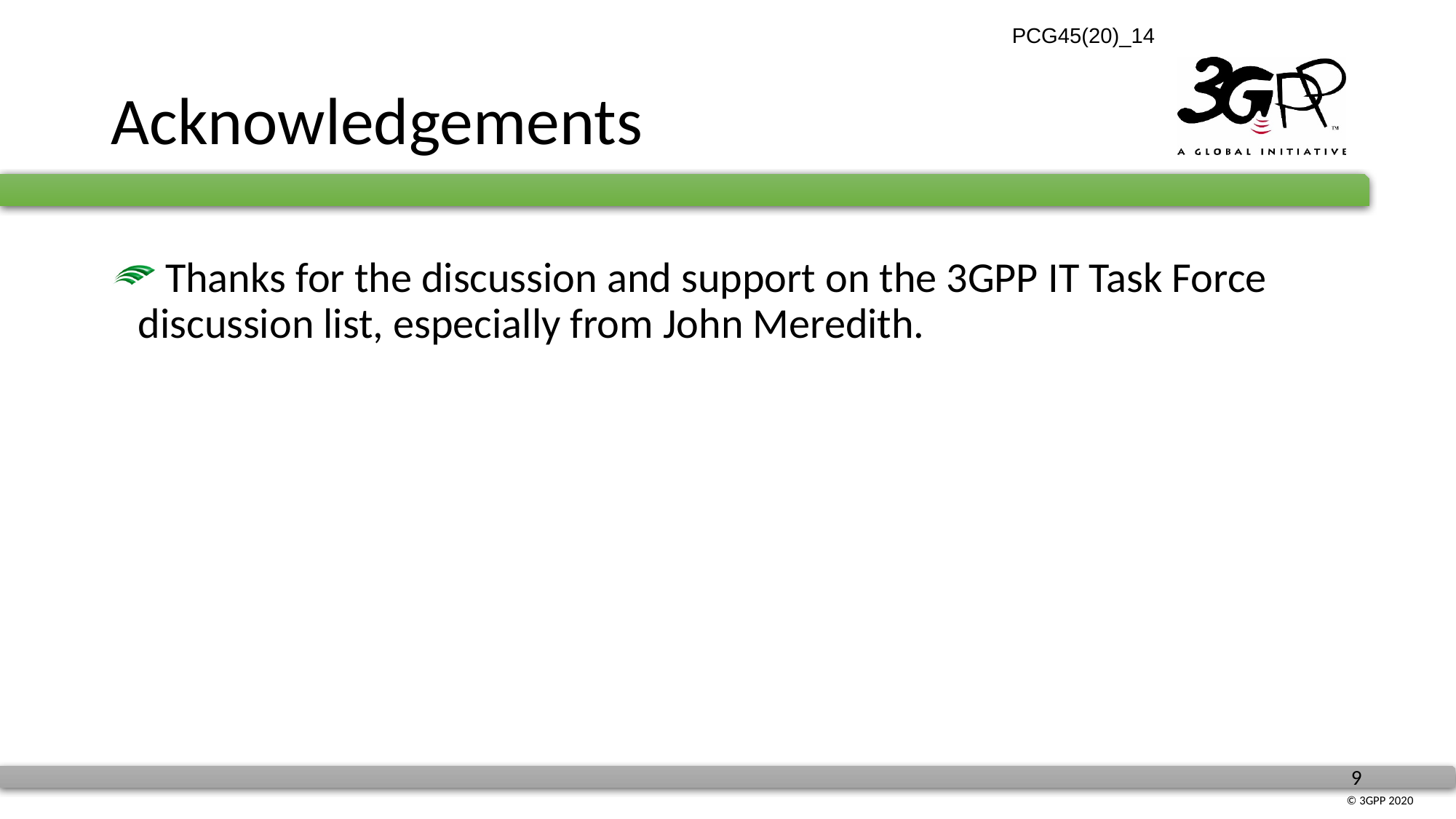

# Acknowledgements
 Thanks for the discussion and support on the 3GPP IT Task Force discussion list, especially from John Meredith.